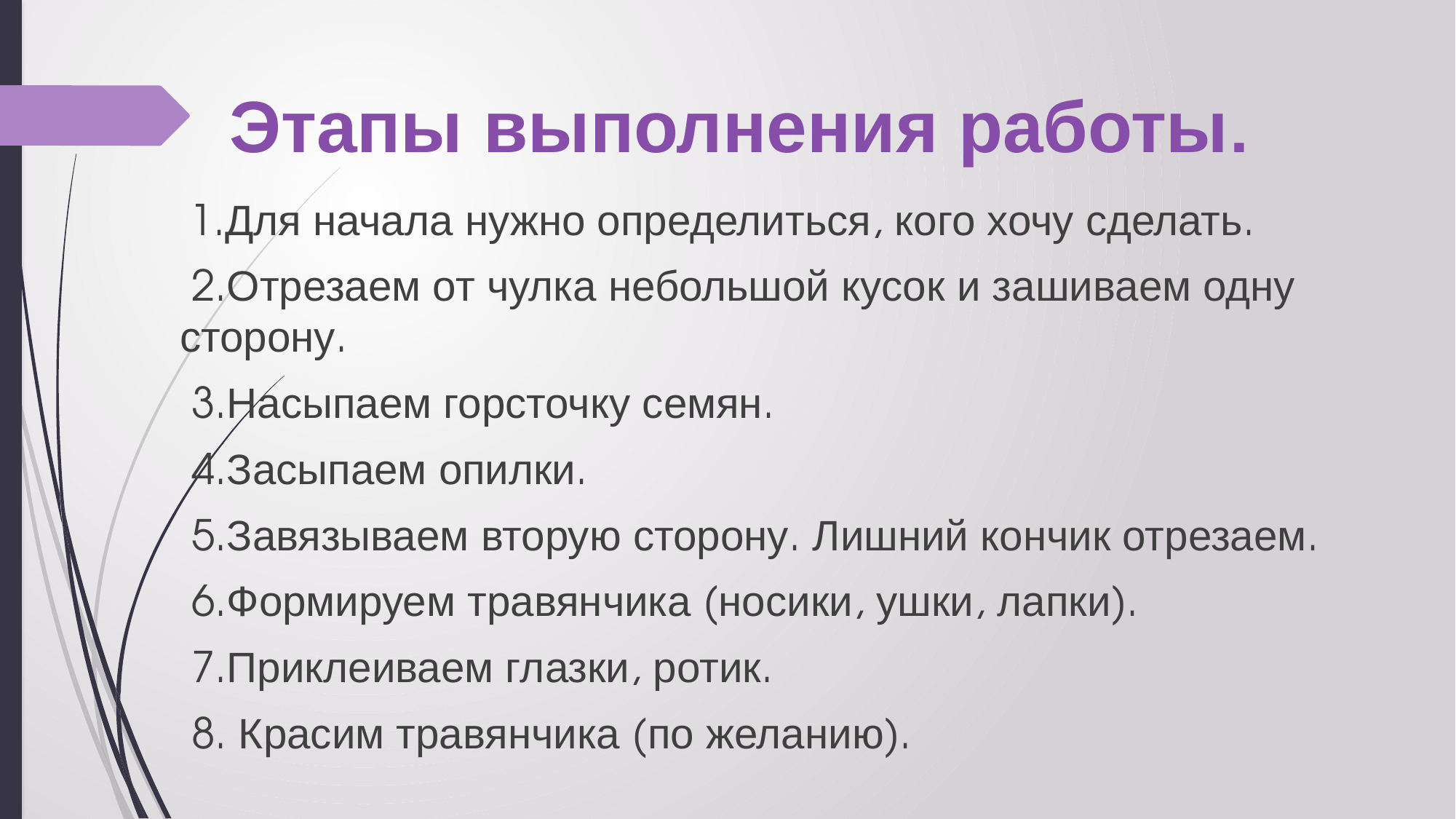

# Этапы выполнения работы.
 1.Для начала нужно определиться, кого хочу сделать.
 2.Отрезаем от чулка небольшой кусок и зашиваем одну   сторону.
 3.Насыпаем горсточку семян.
 4.Засыпаем опилки.
 5.Завязываем вторую сторону. Лишний кончик отрезаем.
 6.Формируем травянчика (носики, ушки, лапки).
 7.Приклеиваем глазки, ротик.
 8. Красим травянчика (по желанию).